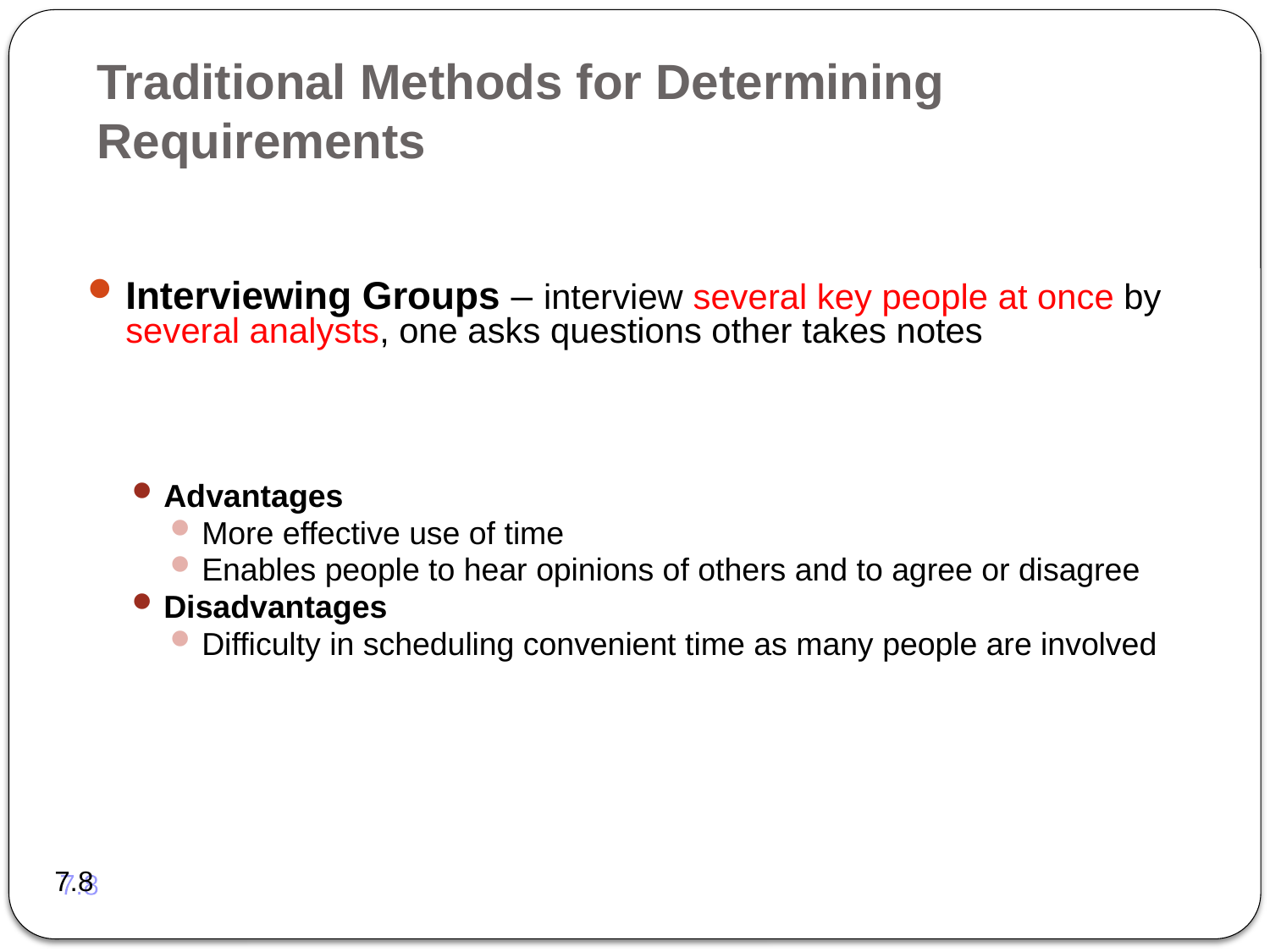

# Traditional Methods for Determining Requirements

Interviewing Groups – interview several key people at once by several analysts, one asks questions other takes notes

Advantages
More effective use of time
Enables people to hear opinions of others and to agree or disagree
Disadvantages
Difficulty in scheduling convenient time as many people are involved

7.8